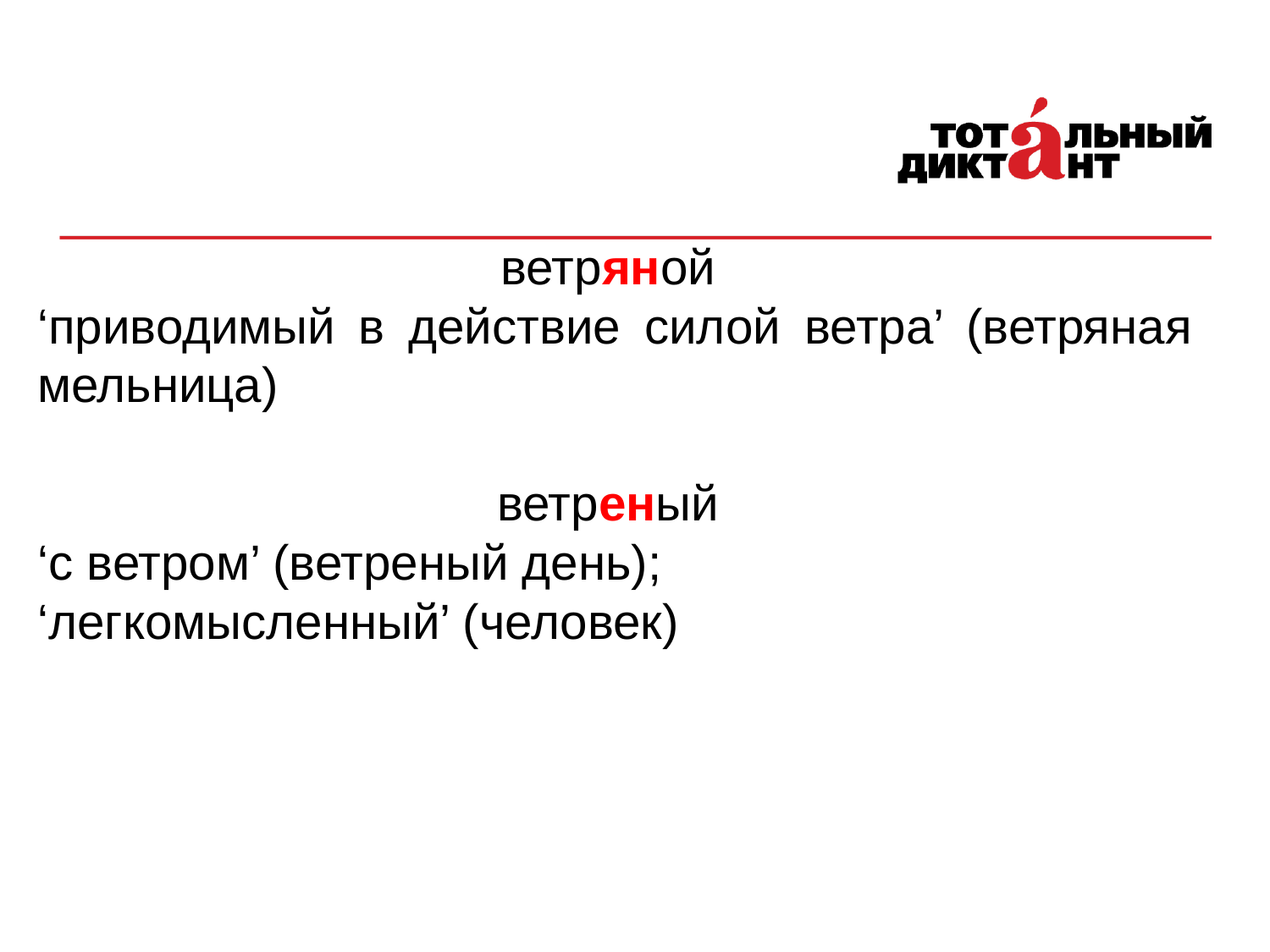

ветряной
‘приводимый в действие силой ветра’ (ветряная мельница)

ветреный
‘с ветром’ (ветреный день);
‘легкомысленный’ (человек)